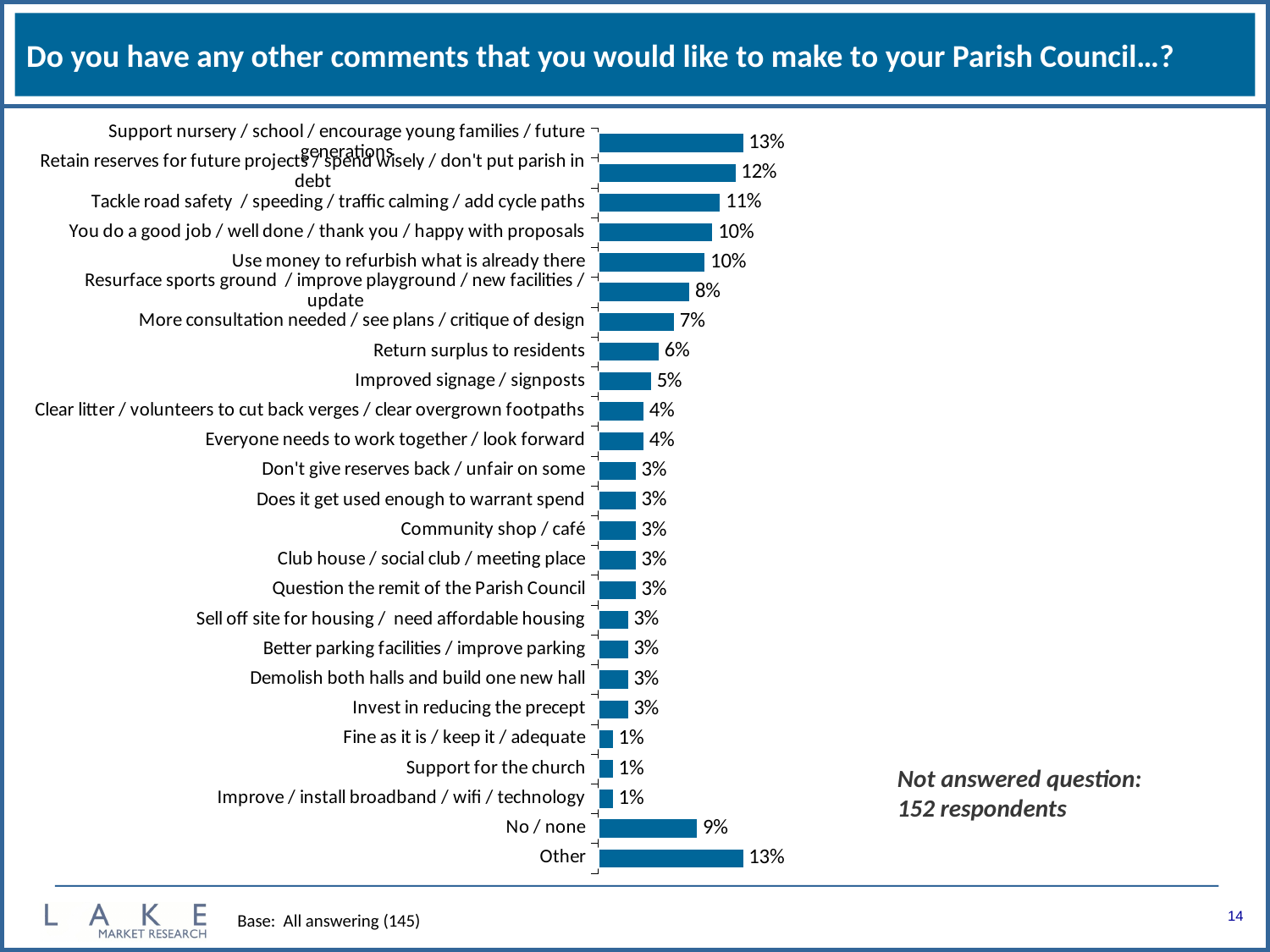

# Do you have any other comments that you would like to make to your Parish Council…?

### Chart

| Category | total |
|---|---|
| Support nursery / school / encourage young families / future generations | 0.131034482758621 |
| Retain reserves for future projects / spend wisely / don't put parish in debt | 0.124137931034483 |
| Tackle road safety  / speeding / traffic calming / add cycle paths | 0.110344827586207 |
| You do a good job / well done / thank you / happy with proposals | 0.103448275862069 |
| Use money to refurbish what is already there | 0.096551724137931 |
| Resurface sports ground  / improve playground / new facilities / update | 0.0827586206896552 |
| More consultation needed / see plans / critique of design | 0.0689655172413793 |
| Return surplus to residents | 0.0551724137931035 |
| Improved signage / signposts | 0.0482758620689655 |
| Clear litter / volunteers to cut back verges / clear overgrown footpaths | 0.0413793103448276 |
| Everyone needs to work together / look forward | 0.0413793103448276 |
| Don't give reserves back / unfair on some | 0.0344827586206897 |
| Does it get used enough to warrant spend | 0.0344827586206897 |
| Community shop / café | 0.0344827586206897 |
| Club house / social club / meeting place | 0.0344827586206897 |
| Question the remit of the Parish Council | 0.0344827586206897 |
| Sell off site for housing /  need affordable housing | 0.0275862068965517 |
| Better parking facilities / improve parking | 0.0275862068965517 |
| Demolish both halls and build one new hall | 0.0275862068965517 |
| Invest in reducing the precept | 0.0275862068965517 |
| Fine as it is / keep it / adequate | 0.0137931034482759 |
| Support for the church | 0.0137931034482759 |
| Improve / install broadband / wifi / technology | 0.0137931034482759 |
| No / none | 0.0896551724137931 |
| Other | 0.131034482758621 |
Not answered question: 152 respondents
14
Base:  All answering (145)